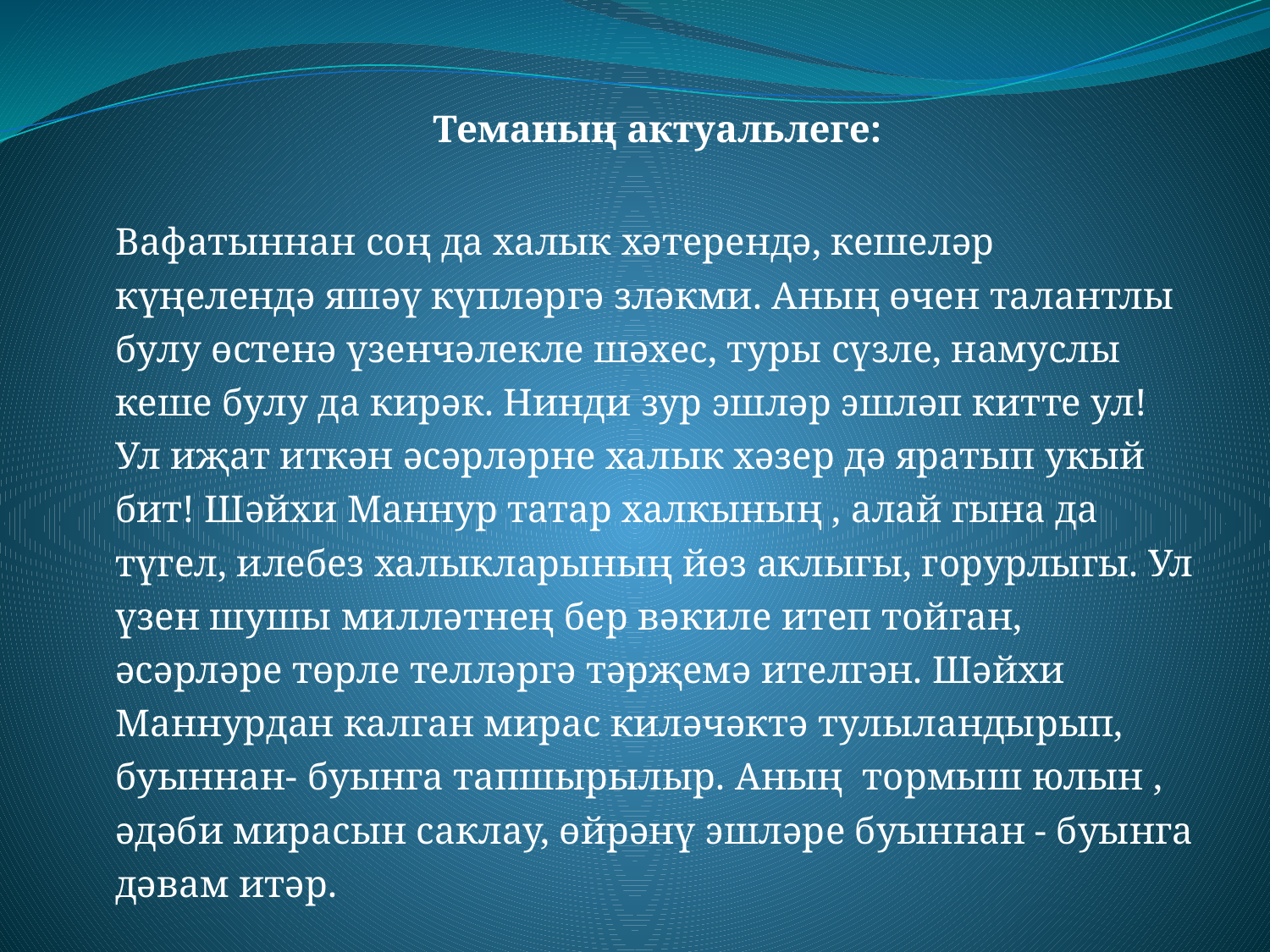

Теманың актуальлеге:

	Вафатыннан соң да халык хәтерендә, кешеләр күңелендә яшәү күпләргә зләкми. Аның өчен талантлы булу өстенә үзенчәлекле шәхес, туры сүзле, намуслы кеше булу да кирәк. Нинди зур эшләр эшләп китте ул! Ул иҗат иткән әсәрләрне халык хәзер дә яратып укый бит! Шәйхи Маннур татар халкының , алай гына да түгел, илебез халыкларының йөз аклыгы, горурлыгы. Ул үзен шушы милләтнең бер вәкиле итеп тойган, әсәрләре төрле телләргә тәрҗемә ителгән. Шәйхи Маннурдан калган мирас киләчәктә тулыландырып, буыннан- буынга тапшырылыр. Аның  тормыш юлын , әдәби мирасын саклау, өйрәнү эшләре буыннан - буынга дәвам итәр.